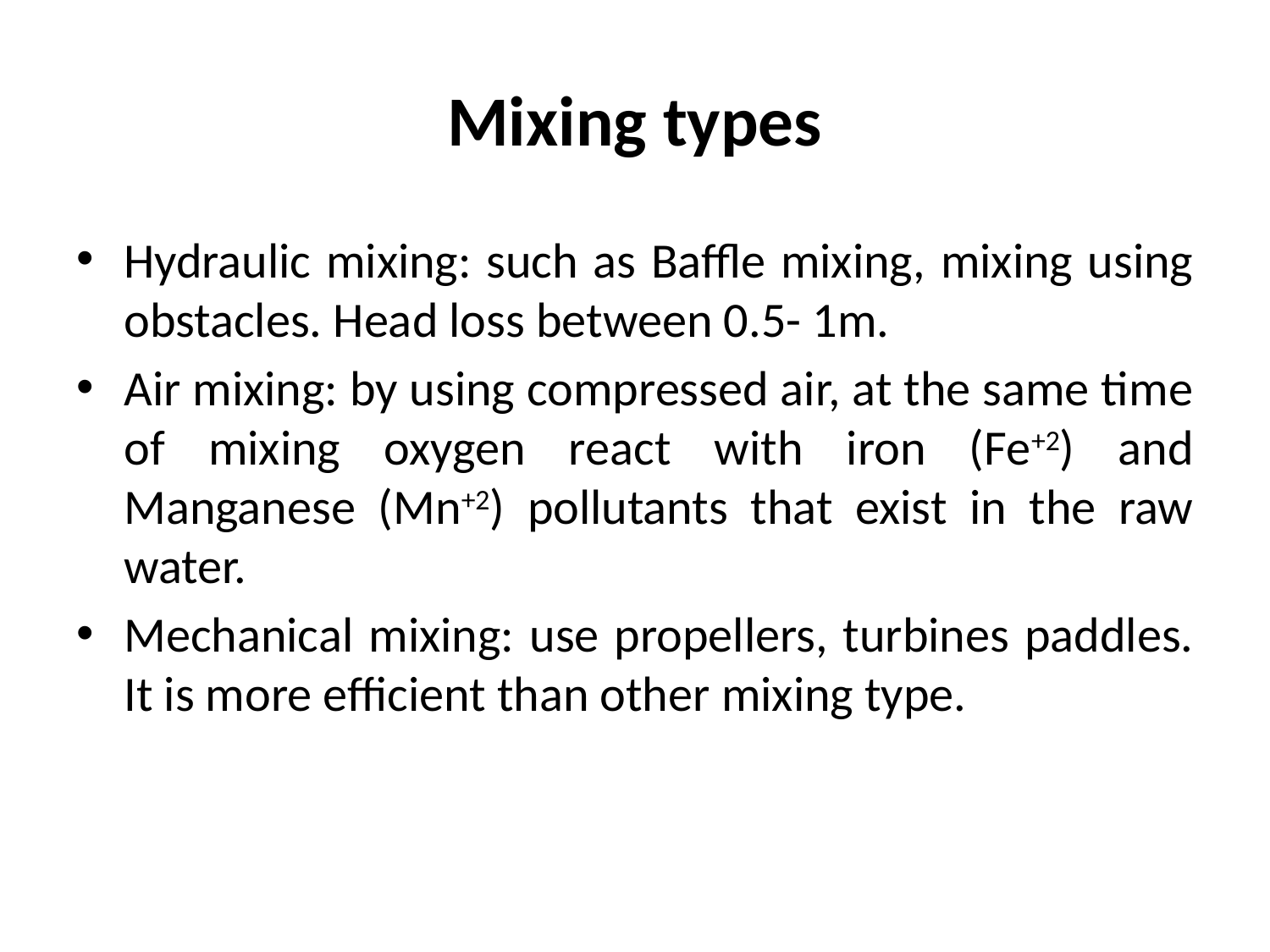

# Mixing types
Hydraulic mixing: such as Baffle mixing, mixing using obstacles. Head loss between 0.5- 1m.
Air mixing: by using compressed air, at the same time of mixing oxygen react with iron (Fe+2) and Manganese (Mn+2) pollutants that exist in the raw water.
Mechanical mixing: use propellers, turbines paddles. It is more efficient than other mixing type.